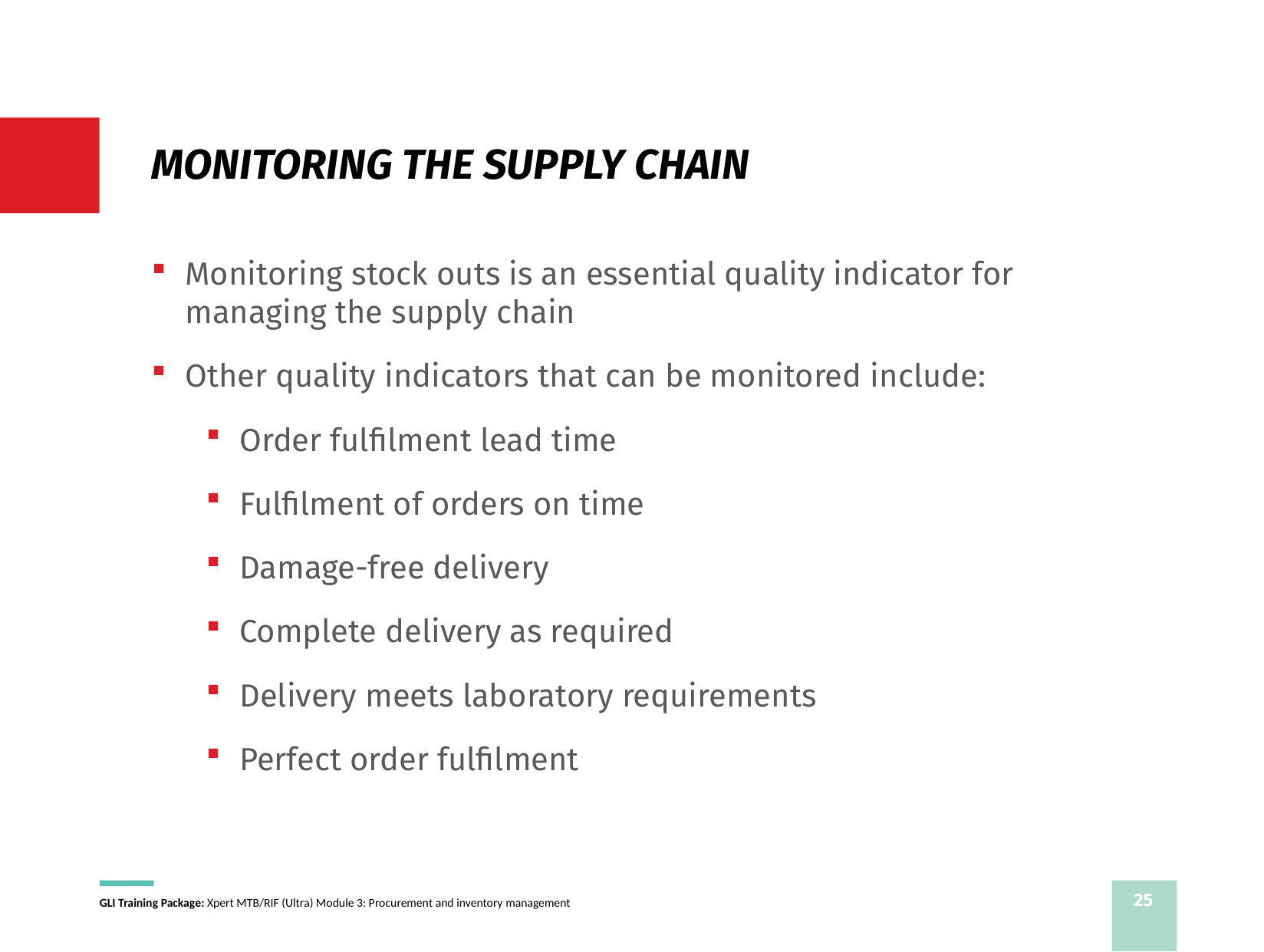

# MONITORING THE SUPPLY CHAIN
Monitoring stock outs is an essential quality indicator for managing the supply chain
Other quality indicators that can be monitored include:
Order fulfilment lead time
Fulfilment of orders on time
Damage-free delivery
Complete delivery as required
Delivery meets laboratory requirements
Perfect order fulfilment